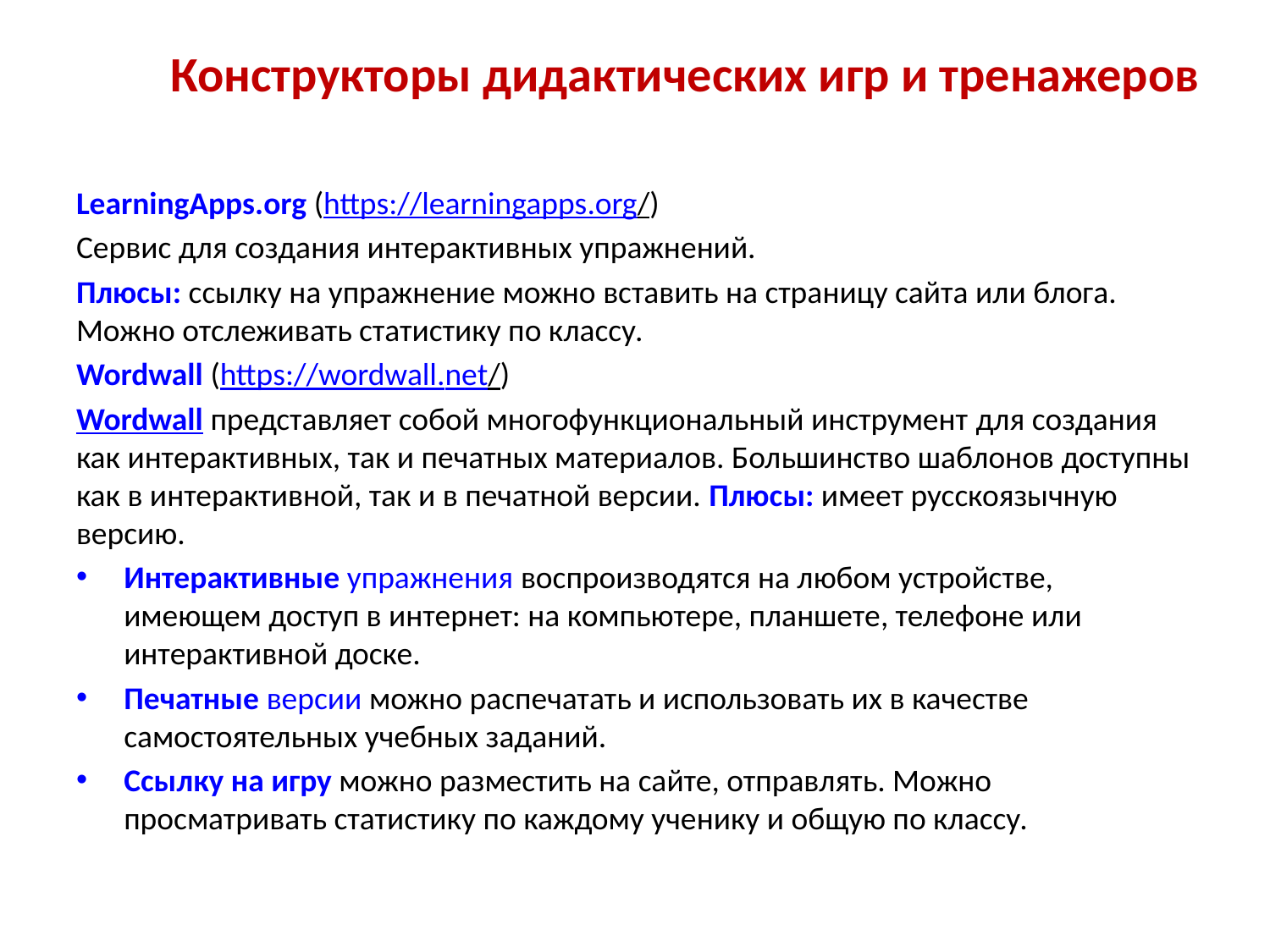

Конструкторы дидактических игр и тренажеров
LearningApps.org (https://learningapps.org/)
Сервис для создания интерактивных упражнений.
Плюсы: ссылку на упражнение можно вставить на страницу сайта или блога. Можно отслеживать статистику по классу.
Wordwall (https://wordwall.net/)
Wordwall представляет собой многофункциональный инструмент для создания как интерактивных, так и печатных материалов. Большинство шаблонов доступны как в интерактивной, так и в печатной версии. Плюсы: имеет русскоязычную версию.
Интерактивные упражнения воспроизводятся на любом устройстве, имеющем доступ в интернет: на компьютере, планшете, телефоне или интерактивной доске.
Печатные версии можно распечатать и использовать их в качестве самостоятельных учебных заданий.
Ссылку на игру можно разместить на сайте, отправлять. Можно просматривать статистику по каждому ученику и общую по классу.